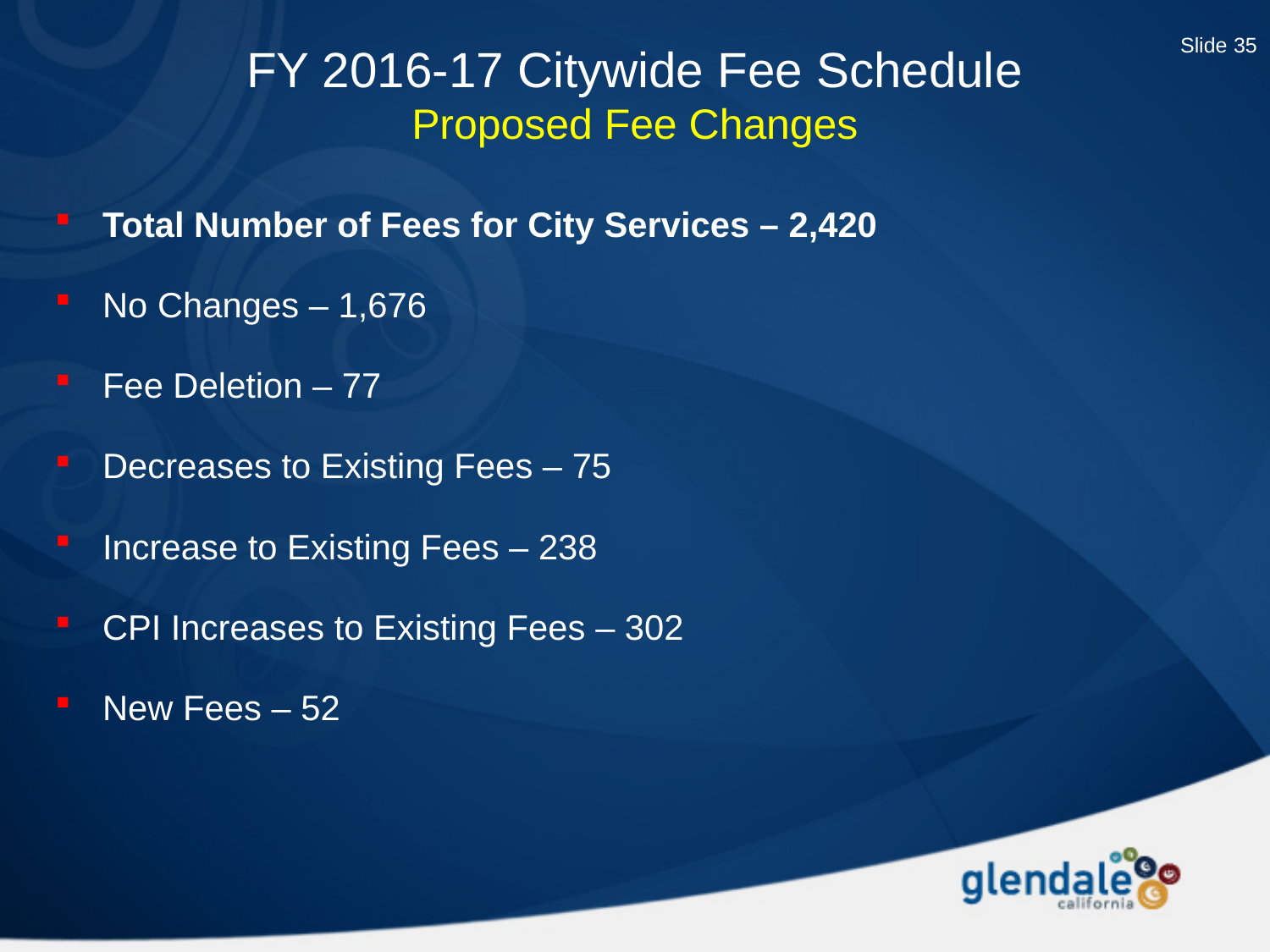

Slide 35
FY 2016-17 Citywide Fee Schedule
Proposed Fee Changes
Total Number of Fees for City Services – 2,420
No Changes – 1,676
Fee Deletion – 77
Decreases to Existing Fees – 75
Increase to Existing Fees – 238
CPI Increases to Existing Fees – 302
New Fees – 52